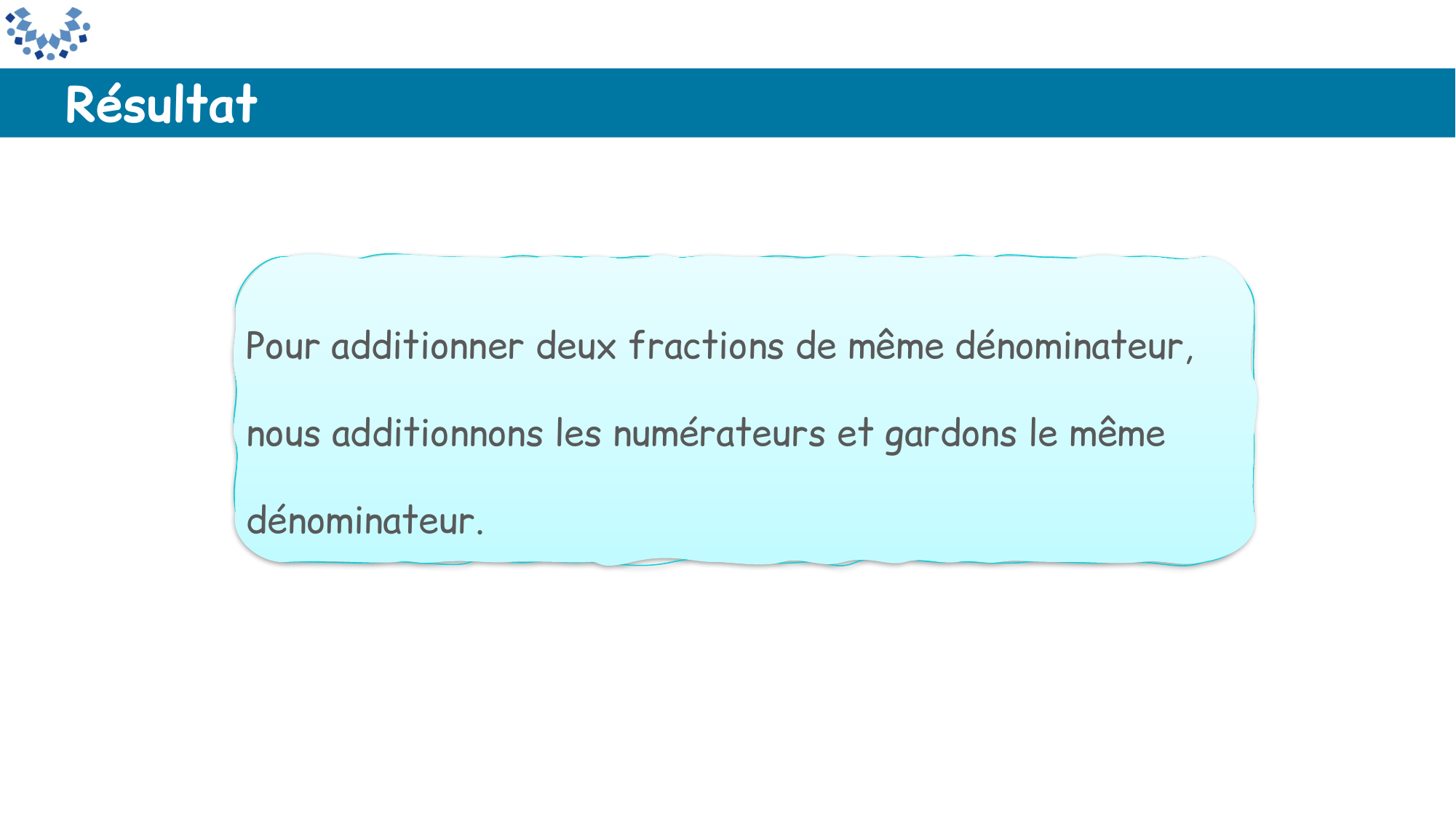

Résultat
Pour additionner deux fractions de même dénominateur, nous additionnons les numérateurs et gardons le même dénominateur.